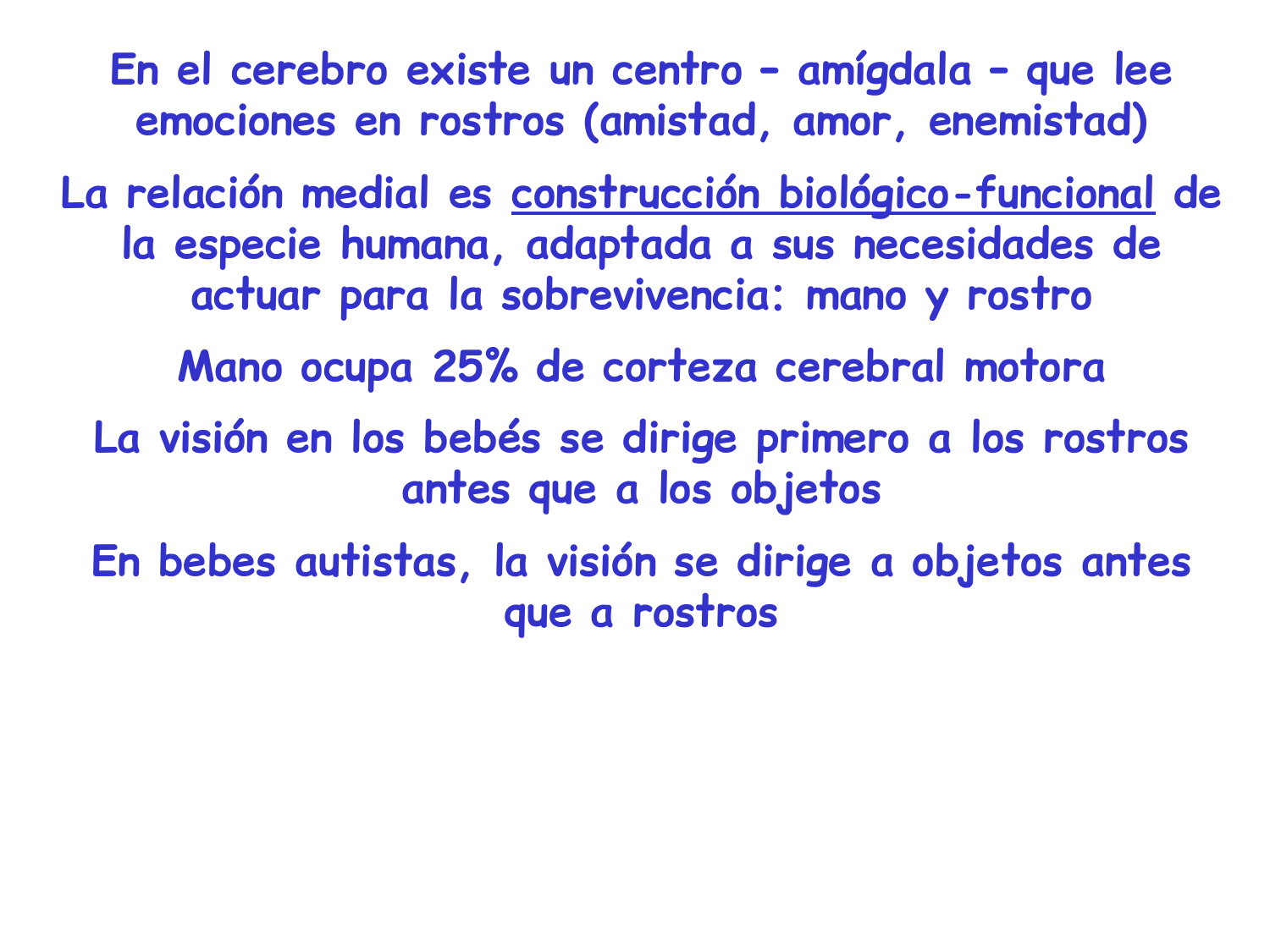

En el cerebro existe un centro – amígdala – que lee emociones en rostros (amistad, amor, enemistad)
La relación medial es construcción biológico-funcional de la especie humana, adaptada a sus necesidades de actuar para la sobrevivencia: mano y rostro
Mano ocupa 25% de corteza cerebral motora
La visión en los bebés se dirige primero a los rostros antes que a los objetos
En bebes autistas, la visión se dirige a objetos antes que a rostros